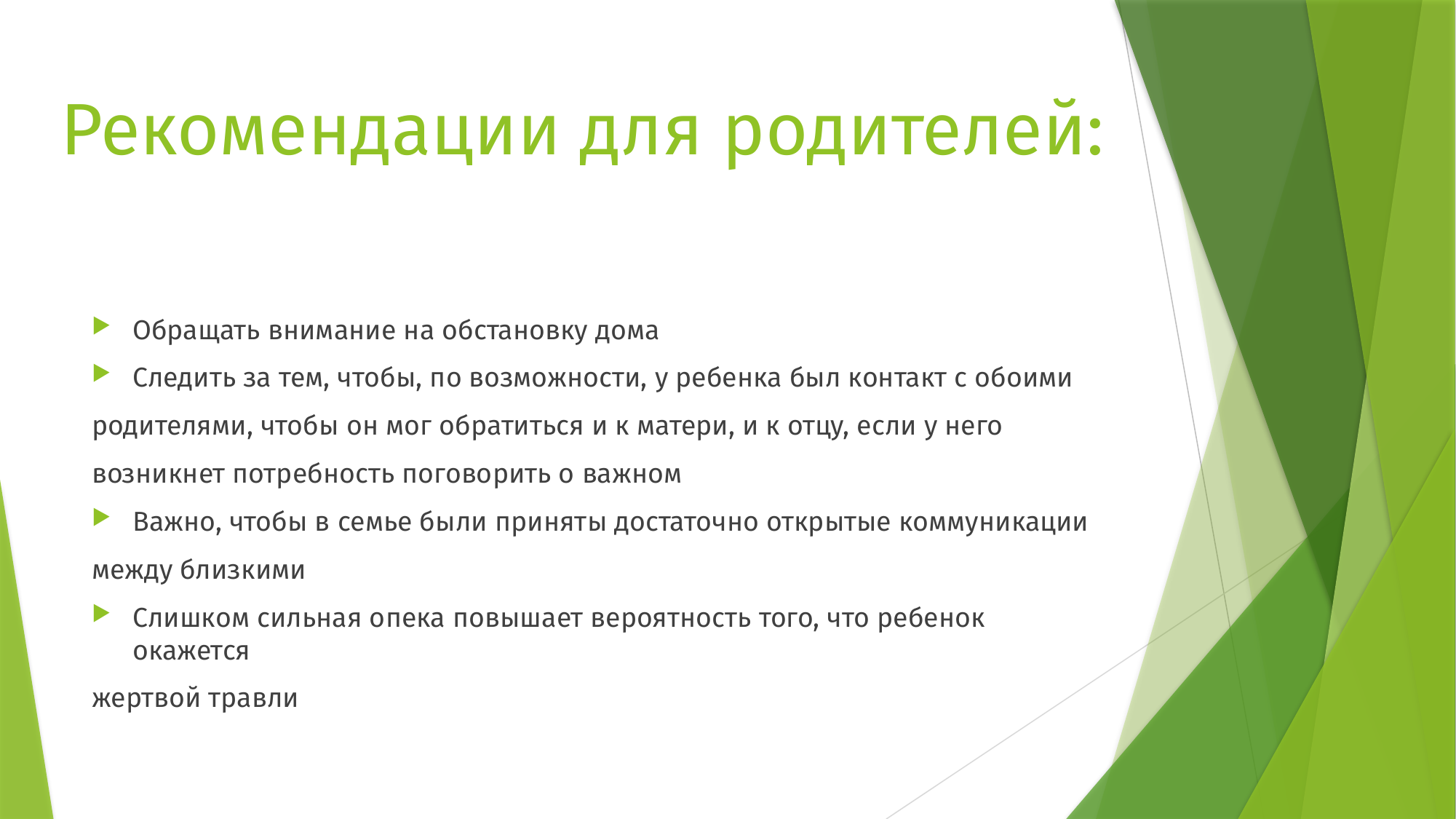

# Рекомендации для родителей:
Обращать внимание на обстановку дома
Следить за тем, чтобы, по возможности, у ребенка был контакт с обоими
родителями, чтобы он мог обратиться и к матери, и к отцу, если у него
возникнет потребность поговорить о важном
Важно, чтобы в семье были приняты достаточно открытые коммуникации
между близкими
Слишком сильная опека повышает вероятность того, что ребенок окажется
жертвой травли